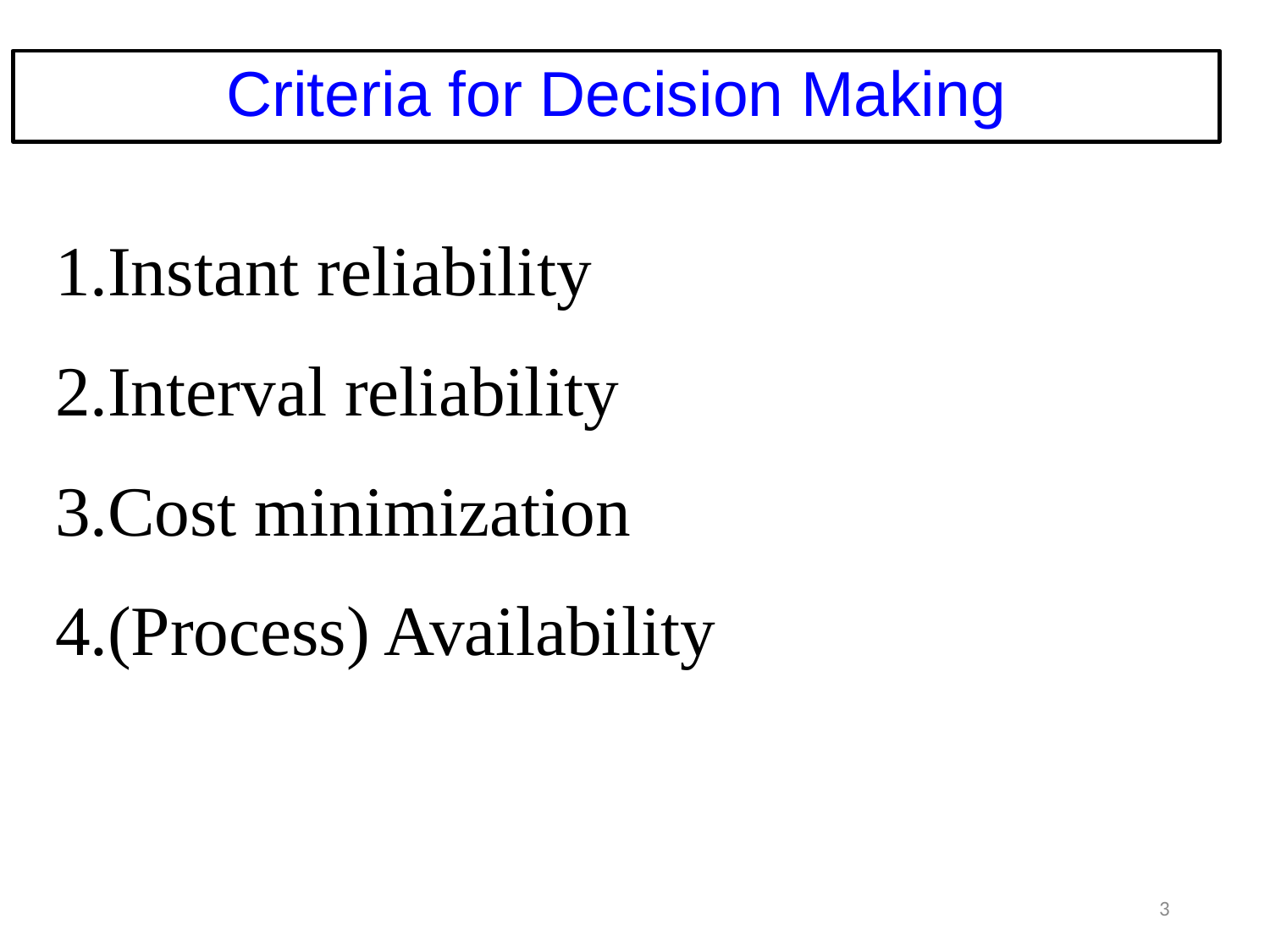

# Criteria for Decision Making
Instant reliability
Interval reliability
Cost minimization
(Process) Availability
3